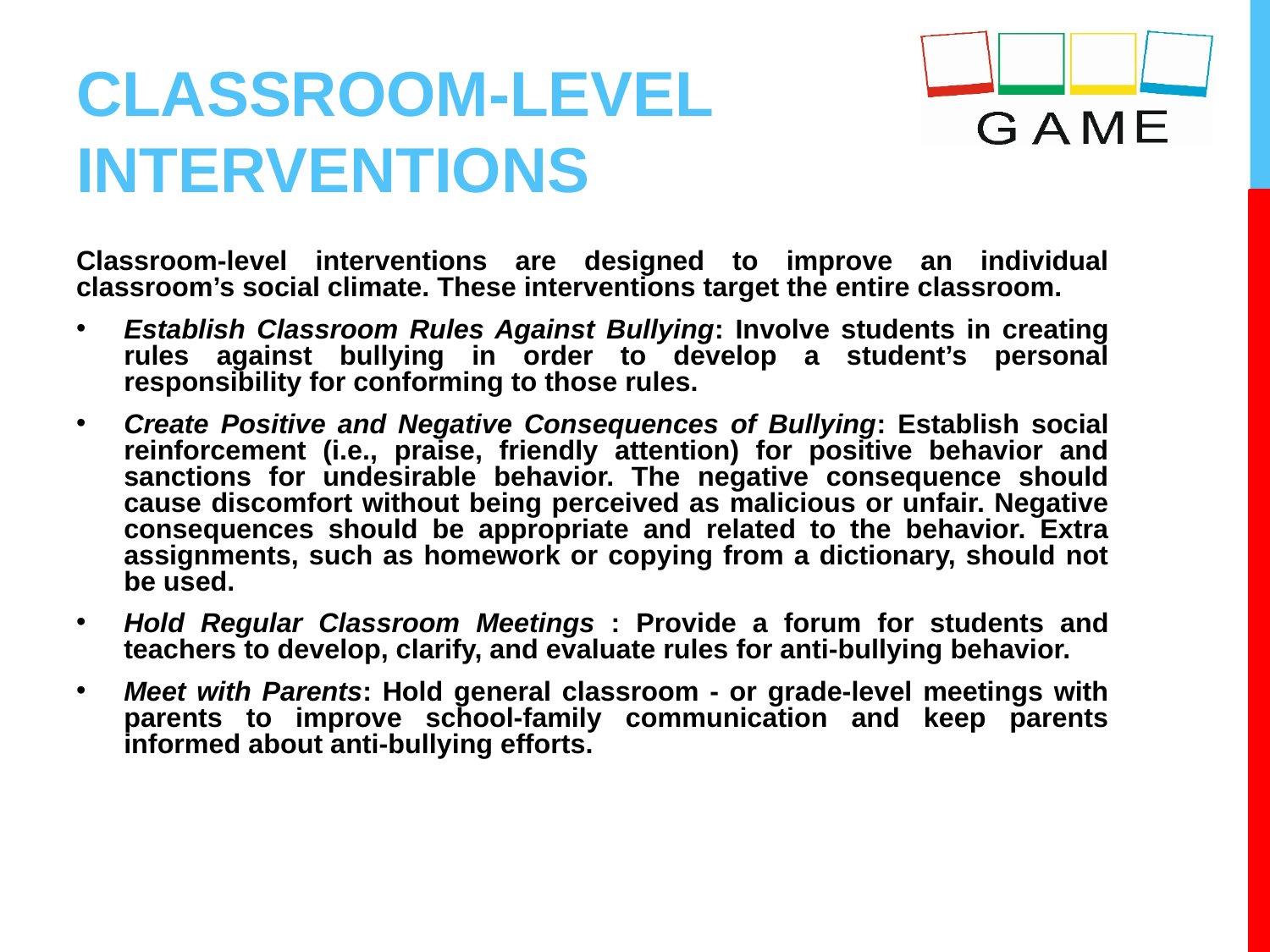

# CLASSROOM-LEVEL INTERVENTIONS
Classroom-level interventions are designed to improve an individual classroom’s social climate. These interventions target the entire classroom.
Establish Classroom Rules Against Bullying: Involve students in creating rules against bullying in order to develop a student’s personal responsibility for conforming to those rules.
Create Positive and Negative Consequences of Bullying: Establish social reinforcement (i.e., praise, friendly attention) for positive behavior and sanctions for undesirable behavior. The negative consequence should cause discomfort without being perceived as malicious or unfair. Negative consequences should be appropriate and related to the behavior. Extra assignments, such as homework or copying from a dictionary, should not be used.
Hold Regular Classroom Meetings : Provide a forum for students and teachers to develop, clarify, and evaluate rules for anti-bullying behavior.
Meet with Parents: Hold general classroom - or grade-level meetings with parents to improve school-family communication and keep parents informed about anti-bullying efforts.